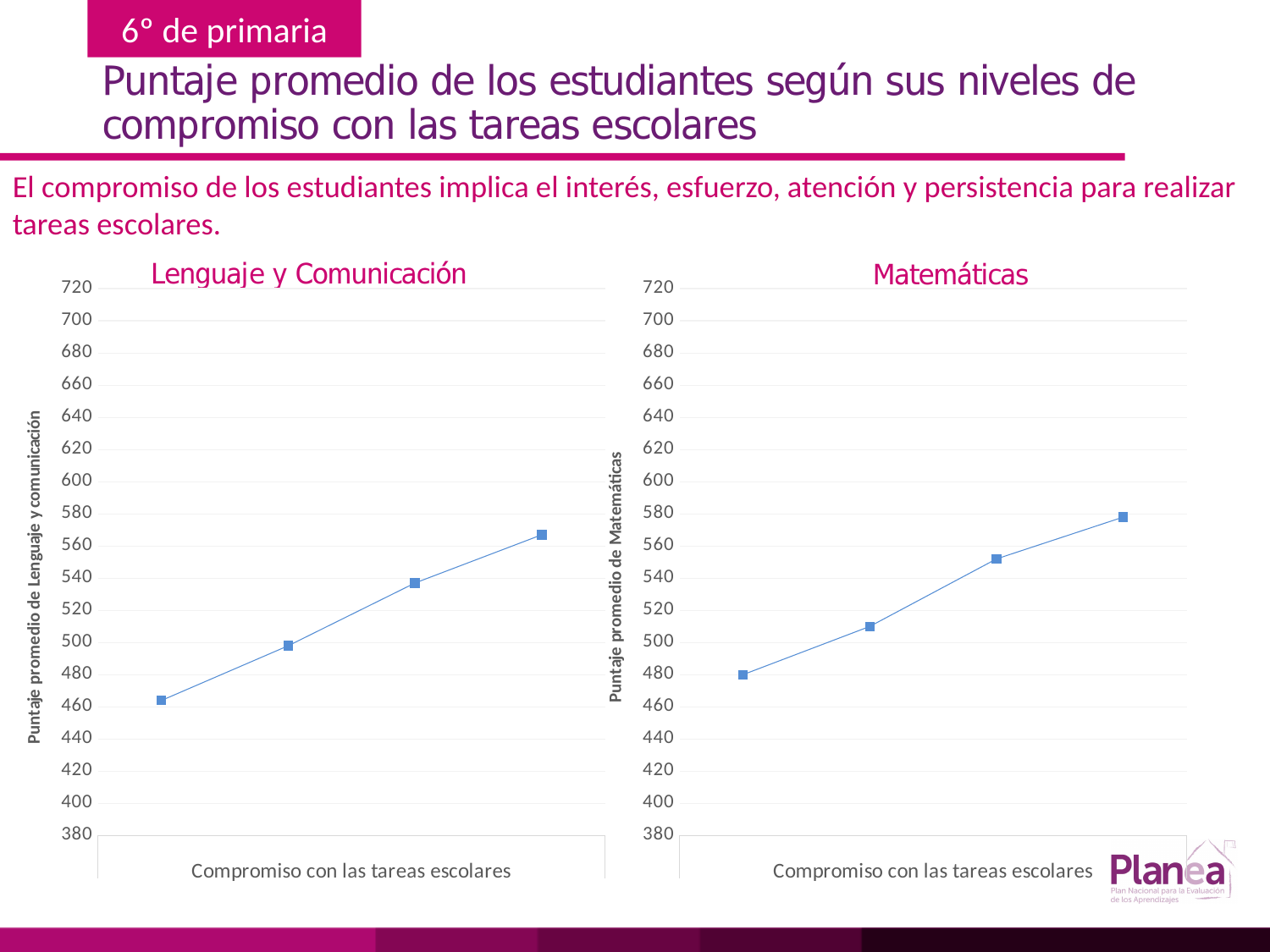

# Puntaje promedio de los estudiantes según sus niveles de compromiso con las tareas escolares

El compromiso de los estudiantes implica el interés, esfuerzo, atención y persistencia para realizar tareas escolares.
Lenguaje y Comunicación
Matemáticas

### Chart

| Category |  |
|---|---|
|   | 464.0 |
|   | 498.0 |
|   | 537.0 |
|   | 567.0 |

### Chart

| Category |  |
|---|---|
|   | 480.0 |
|   | 510.0 |
|   | 552.0 |
|   | 578.0 |